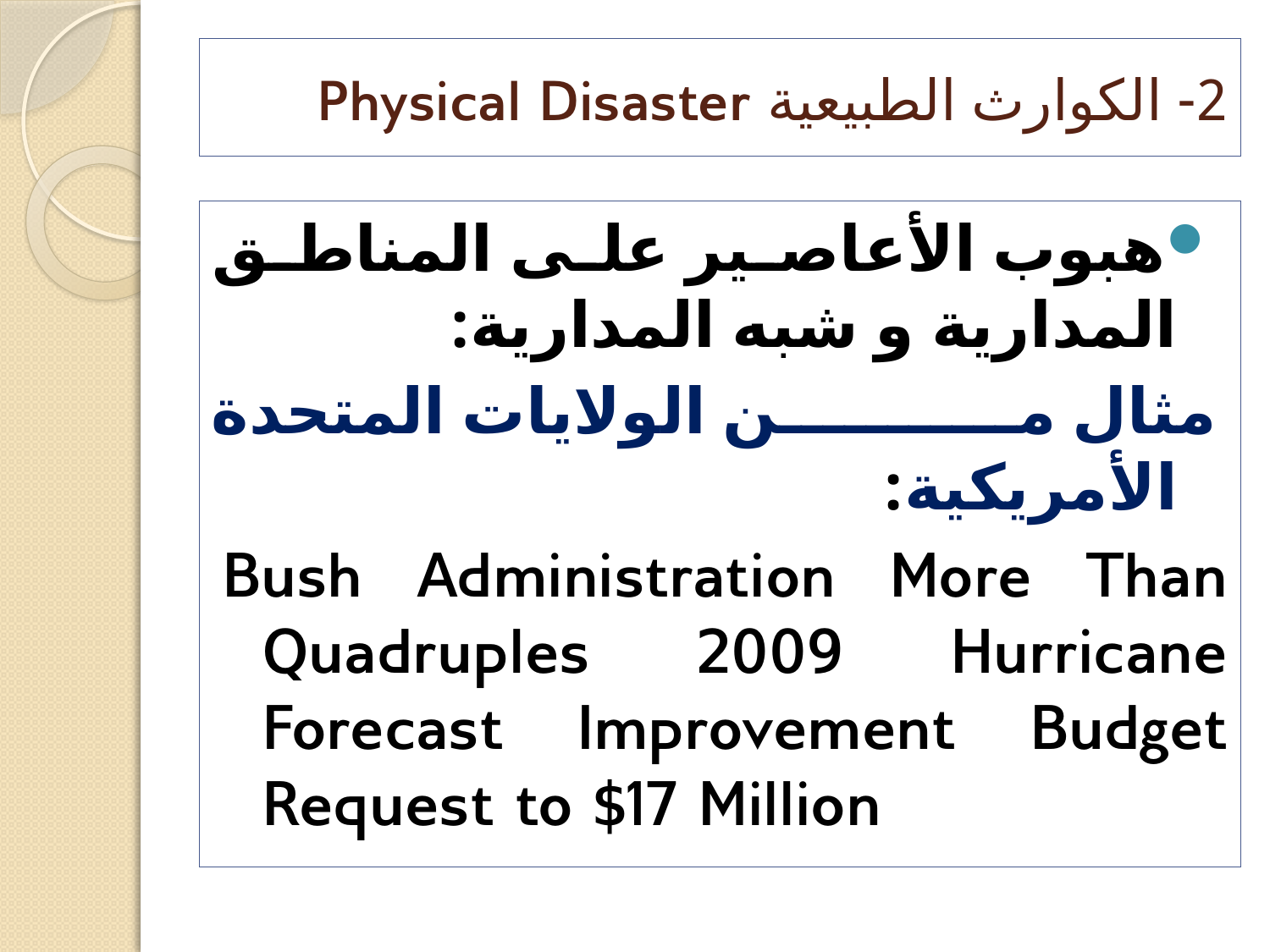

# 2- الكوارث الطبيعية Physical Disaster
هبوب الأعاصير على المناطق المدارية و شبه المدارية:
مثال من الولايات المتحدة الأمريكية:
Bush Administration More Than Quadruples 2009 Hurricane Forecast Improvement Budget Request to $17 Million